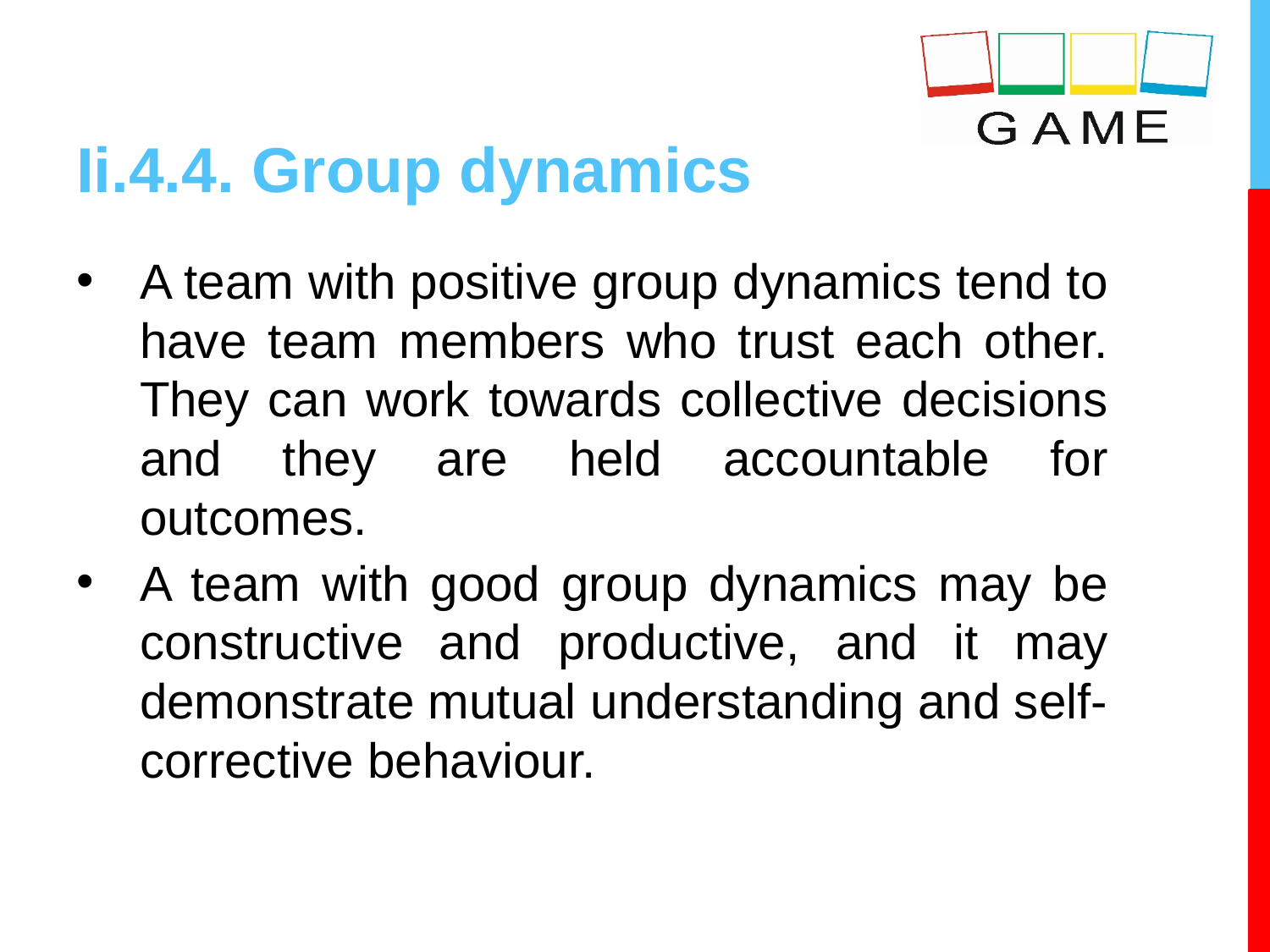

# Ii.4.4. Group dynamics
A team with positive group dynamics tend to have team members who trust each other. They can work towards collective decisions and they are held accountable for outcomes.
A team with good group dynamics may be constructive and productive, and it may demonstrate mutual understanding and self-corrective behaviour.